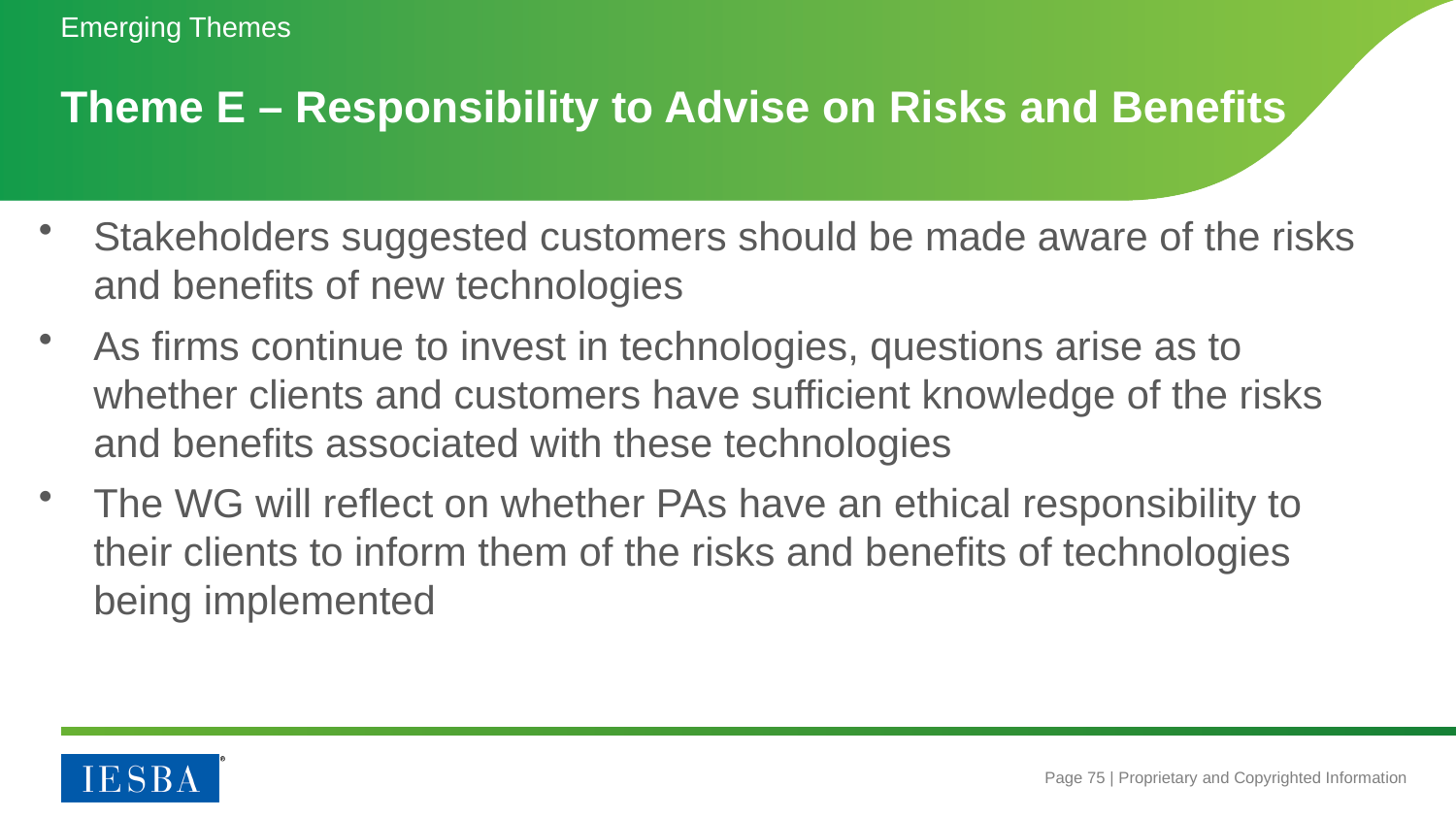

Emerging Themes
# Theme E – Responsibility to Advise on Risks and Benefits
Stakeholders suggested customers should be made aware of the risks and benefits of new technologies
As firms continue to invest in technologies, questions arise as to whether clients and customers have sufficient knowledge of the risks and benefits associated with these technologies
The WG will reflect on whether PAs have an ethical responsibility to their clients to inform them of the risks and benefits of technologies being implemented